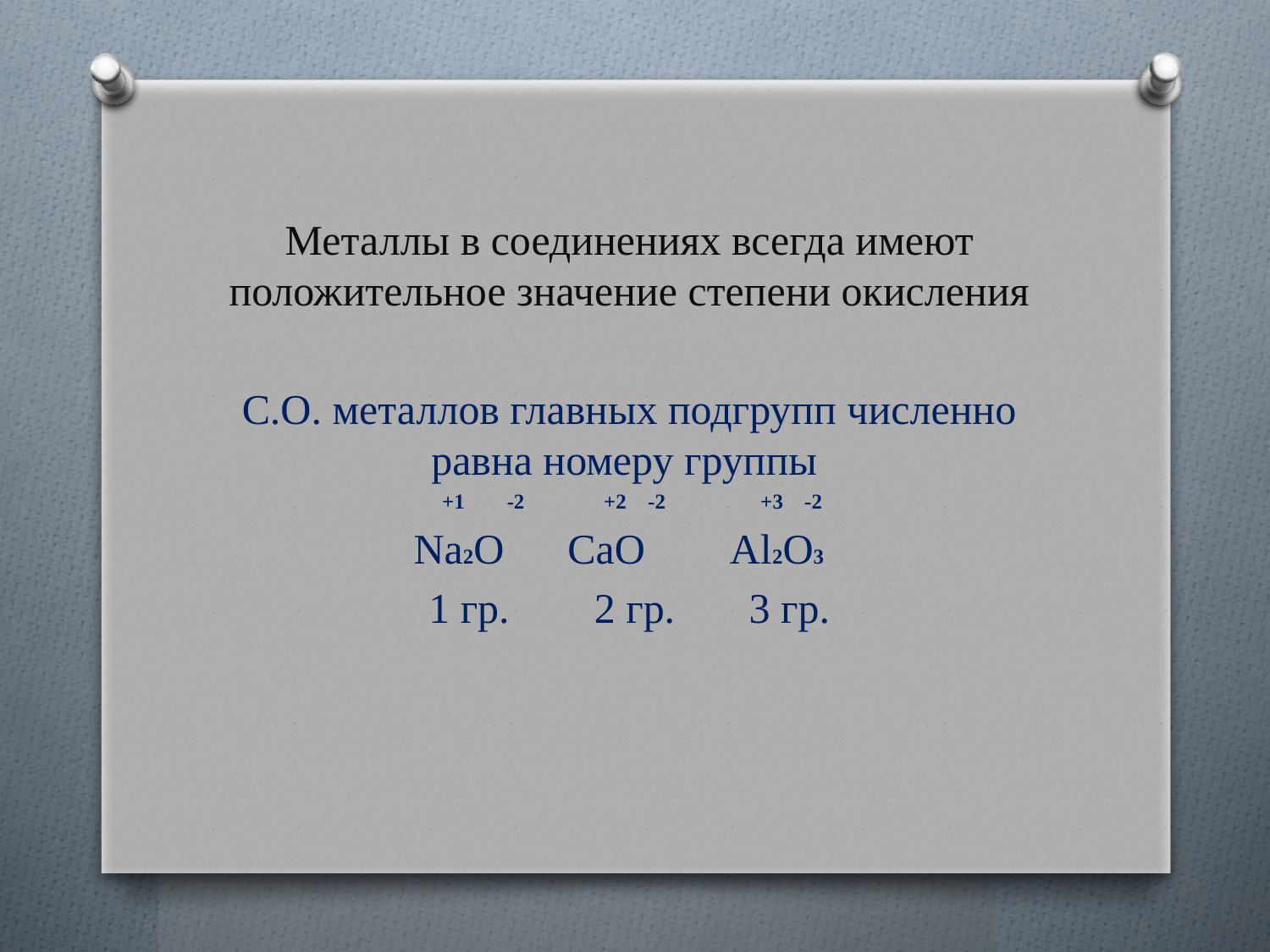

#
Металлы в соединениях всегда имеют положительное значение степени окисления

С.О. металлов главных подгрупп численно равна номеру группы
 +1        -2               +2    -2                  +3    -2
Na2О      CaО        Al2О3
1 гр.        2 гр.       3 гр.